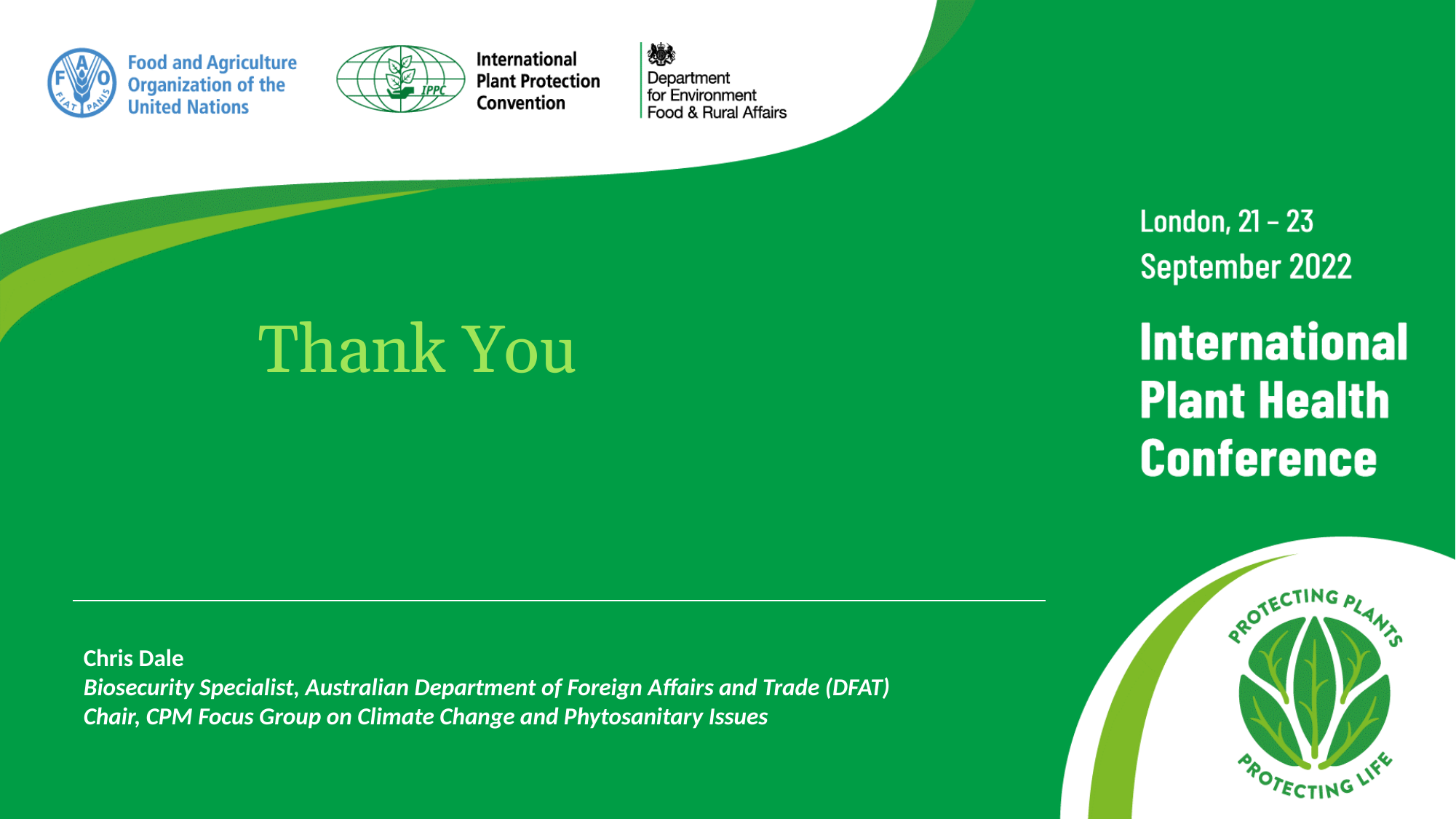

# Thank You
Chris Dale
Biosecurity Specialist, Australian Department of Foreign Affairs and Trade (DFAT)
Chair, CPM Focus Group on Climate Change and Phytosanitary Issues